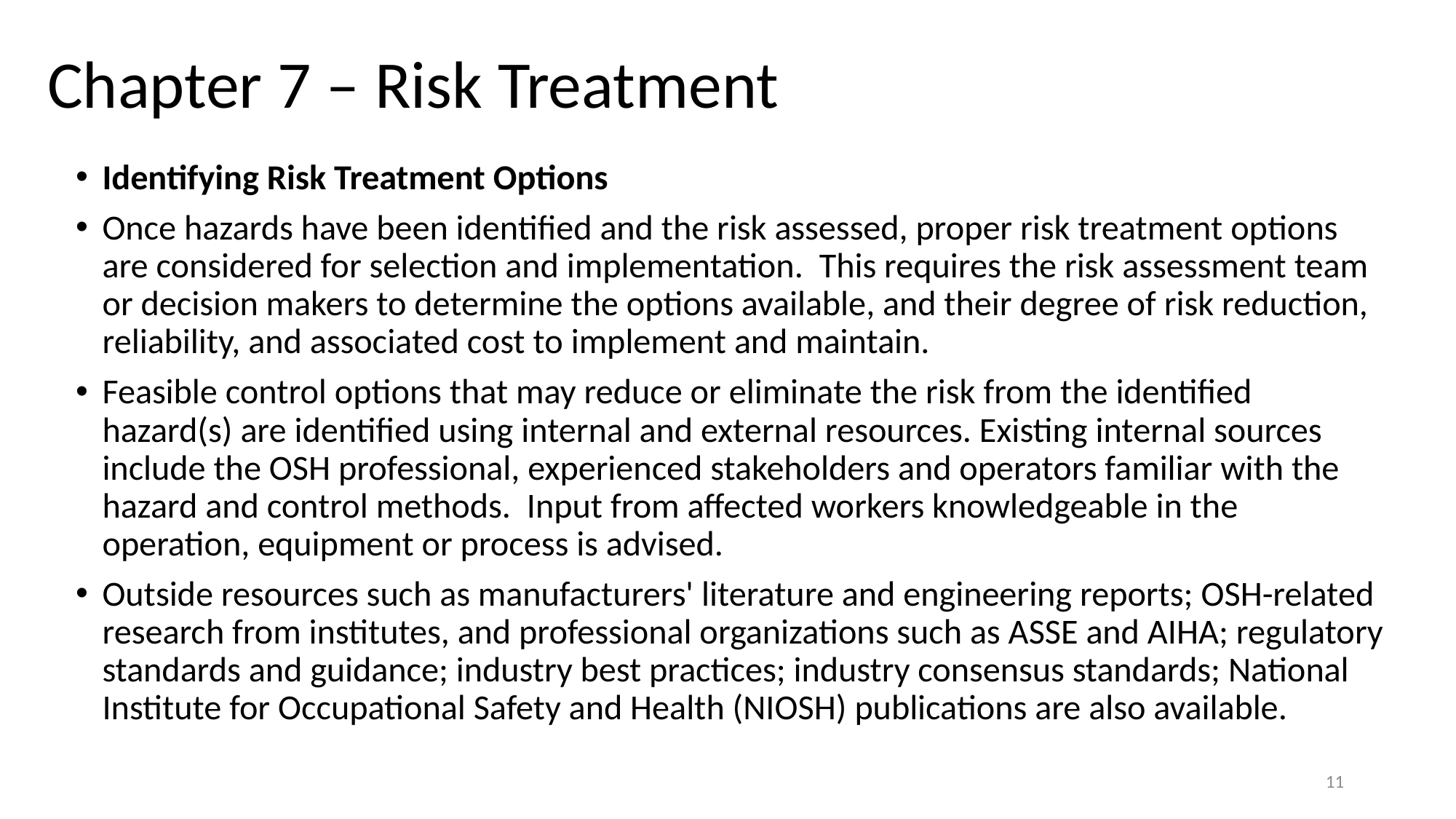

# Chapter 7 – Risk Treatment
Identifying Risk Treatment Options
Once hazards have been identified and the risk assessed, proper risk treatment options are considered for selection and implementation.  This requires the risk assessment team or decision makers to determine the options available, and their degree of risk reduction, reliability, and associated cost to implement and maintain.
Feasible control options that may reduce or eliminate the risk from the identified hazard(s) are identified using internal and external resources. Existing internal sources include the OSH professional, experienced stakeholders and operators familiar with the hazard and control methods.  Input from affected workers knowledgeable in the operation, equipment or process is advised.
Outside resources such as manufacturers' literature and engineering reports; OSH-related research from institutes, and professional organizations such as ASSE and AIHA; regulatory standards and guidance; industry best practices; industry consensus standards; National Institute for Occupational Safety and Health (NIOSH) publications are also available.
11